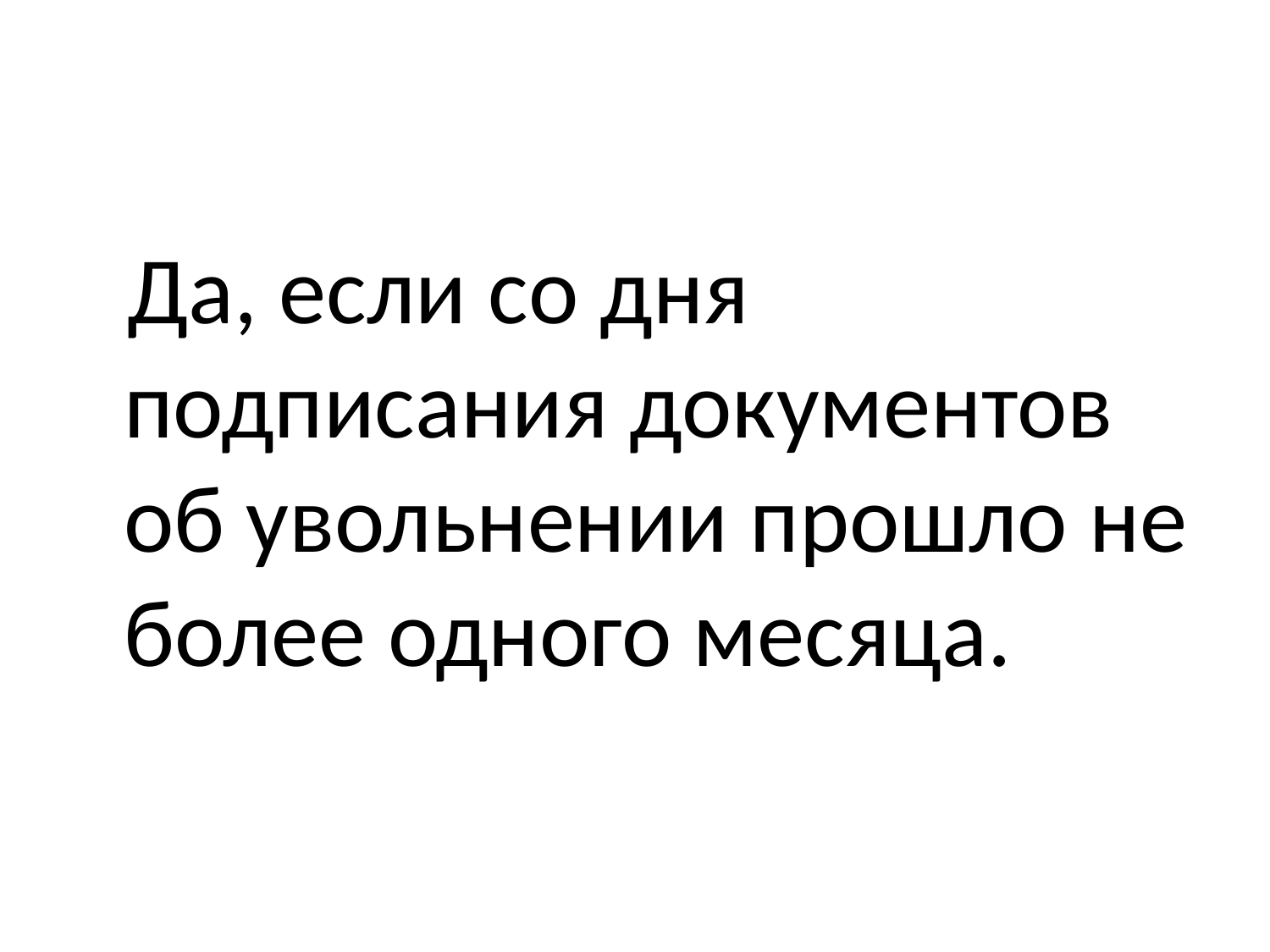

#
    Да, если со дня подписания документов об увольнении прошло не более одного месяца.